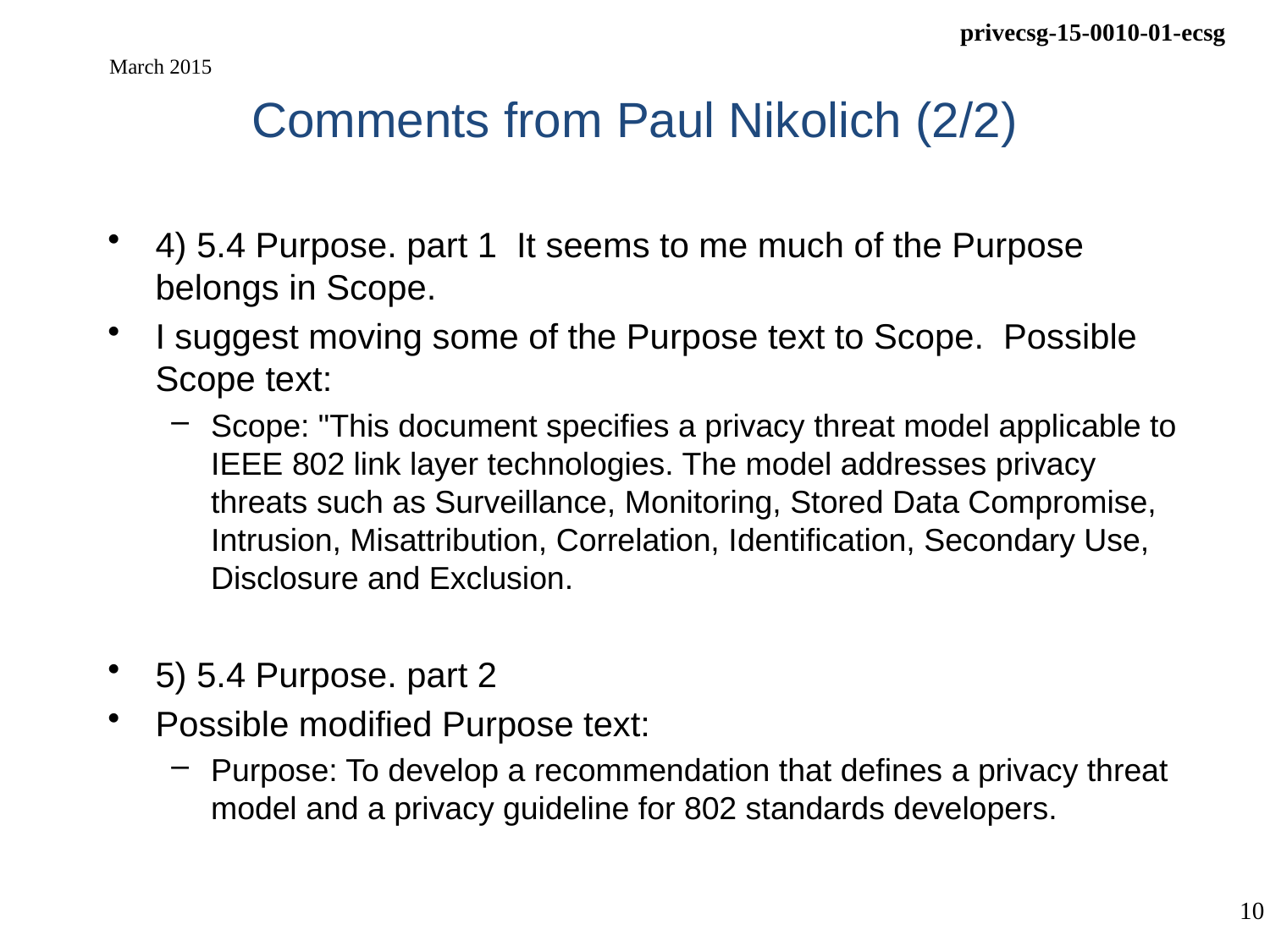

# Comments from Paul Nikolich (2/2)
March 2015
4) 5.4 Purpose. part 1  It seems to me much of the Purpose belongs in Scope.
I suggest moving some of the Purpose text to Scope.  Possible Scope text:
Scope: "This document specifies a privacy threat model applicable to IEEE 802 link layer technologies. The model addresses privacy threats such as Surveillance, Monitoring, Stored Data Compromise, Intrusion, Misattribution, Correlation, Identification, Secondary Use, Disclosure and Exclusion.

5) 5.4 Purpose. part 2
Possible modified Purpose text:
Purpose: To develop a recommendation that defines a privacy threat model and a privacy guideline for 802 standards developers.